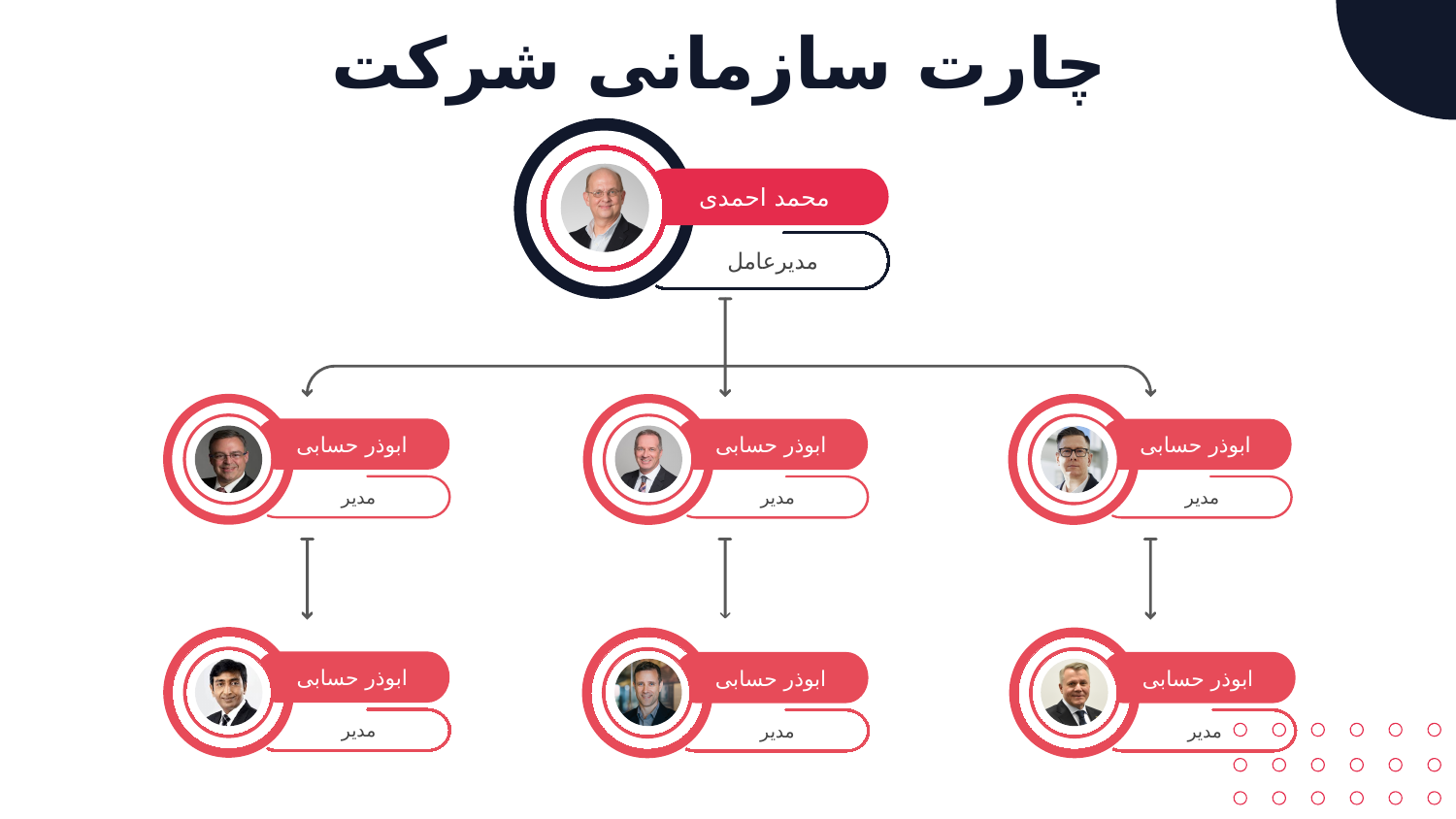

# چارت سازمانی شرکت

محمد احمدی
مدیرعامل

ابوذر حسابی
مدیر

ابوذر حسابی
مدیر

ابوذر حسابی
مدیر

ابوذر حسابی
مدیر

ابوذر حسابی
مدیر

ابوذر حسابی
مدیر